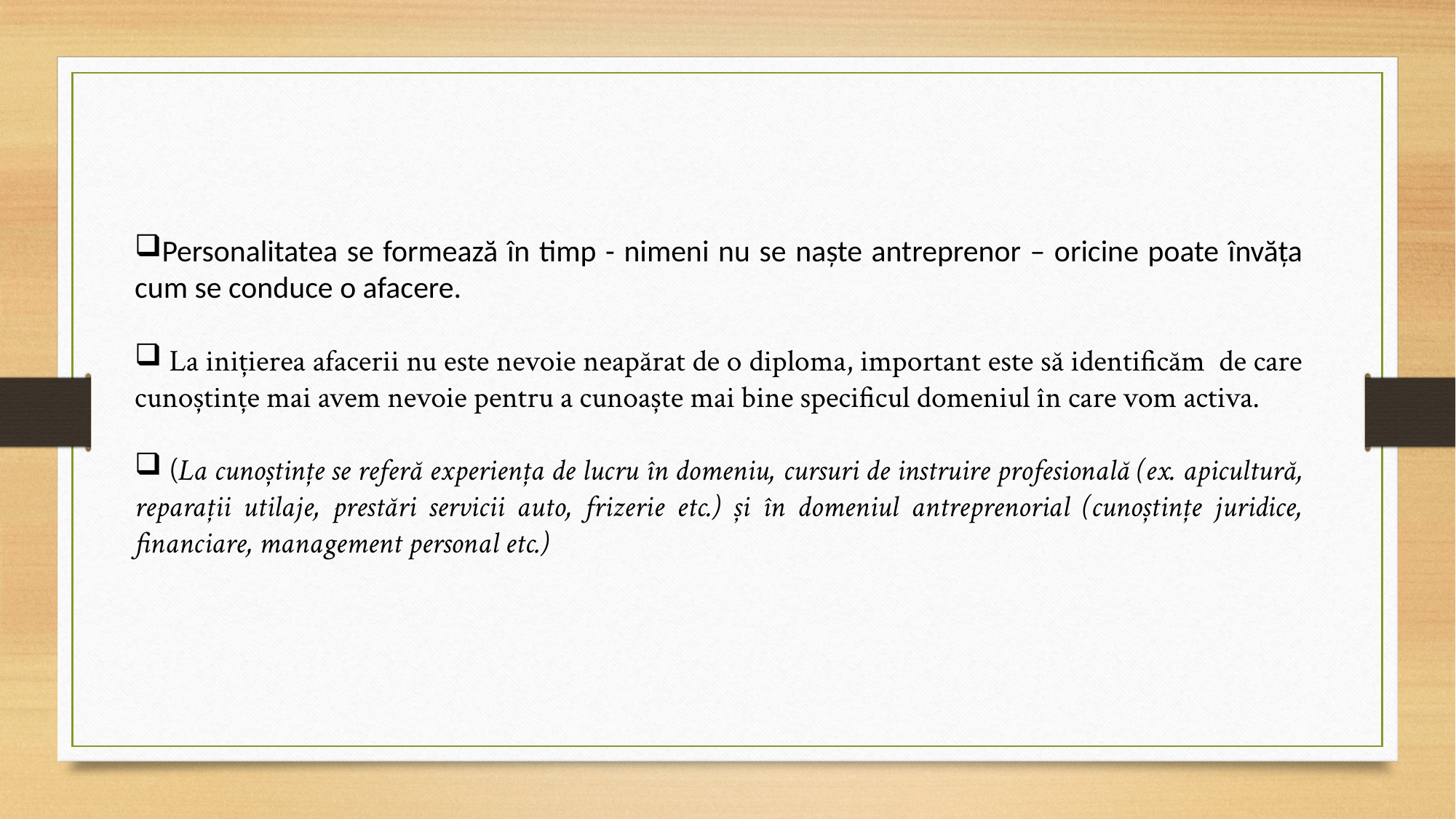

Personalitatea se formează în timp - nimeni nu se naște antreprenor – oricine poate învăța cum se conduce o afacere.

 La inițierea afacerii nu este nevoie neapărat de o diploma, important este să identificăm  de care cunoștințe mai avem nevoie pentru a cunoaște mai bine specificul domeniul în care vom activa.

 (La cunoștințe se referă experiența de lucru în domeniu, cursuri de instruire profesională (ex. apicultură, reparații utilaje, prestări servicii auto, frizerie etc.) și în domeniul antreprenorial (cunoștințe juridice, financiare, management personal etc.)